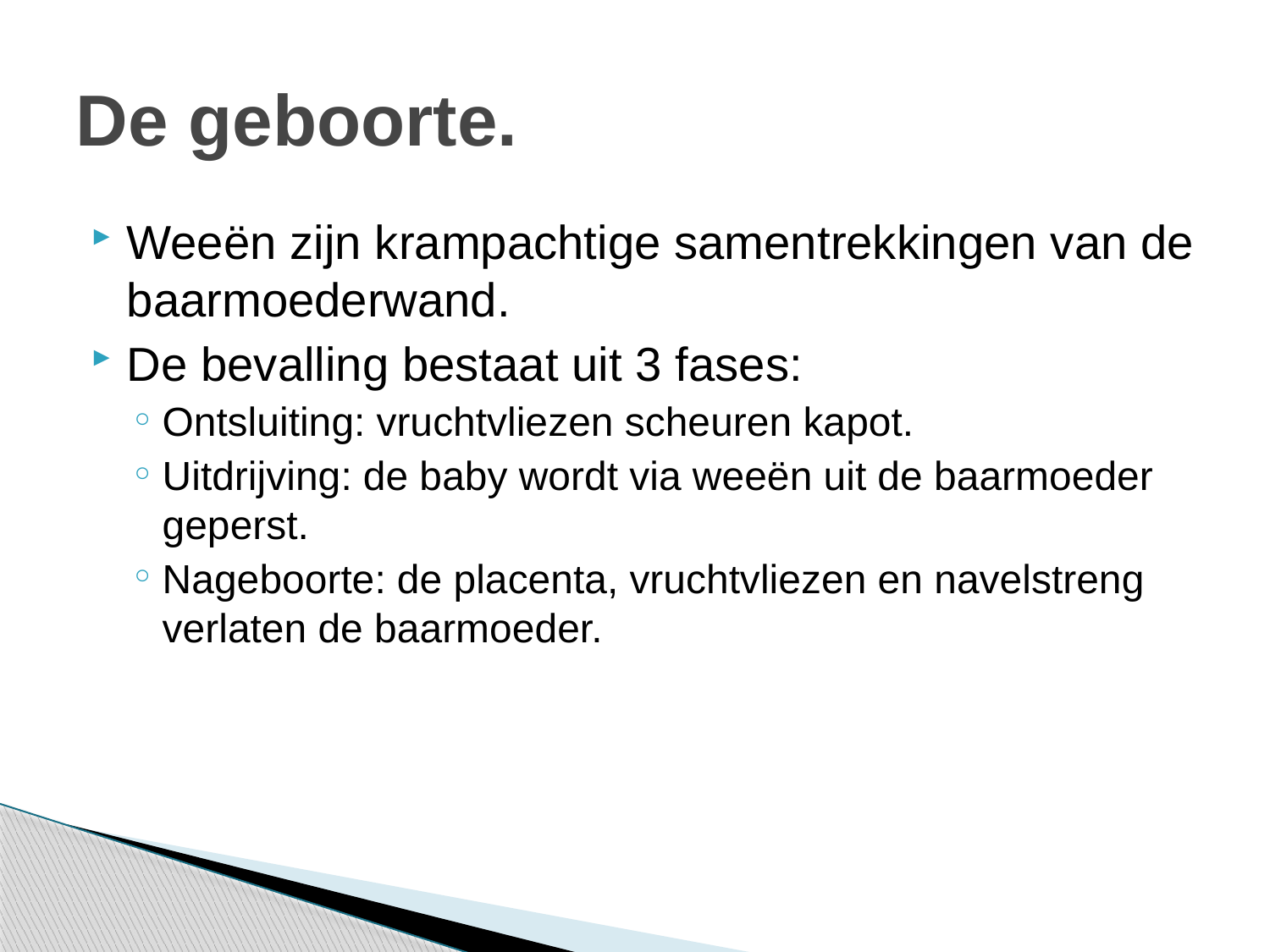

# De geboorte.
Weeën zijn krampachtige samentrekkingen van de baarmoederwand.
De bevalling bestaat uit 3 fases:
Ontsluiting: vruchtvliezen scheuren kapot.
Uitdrijving: de baby wordt via weeën uit de baarmoeder geperst.
Nageboorte: de placenta, vruchtvliezen en navelstreng verlaten de baarmoeder.